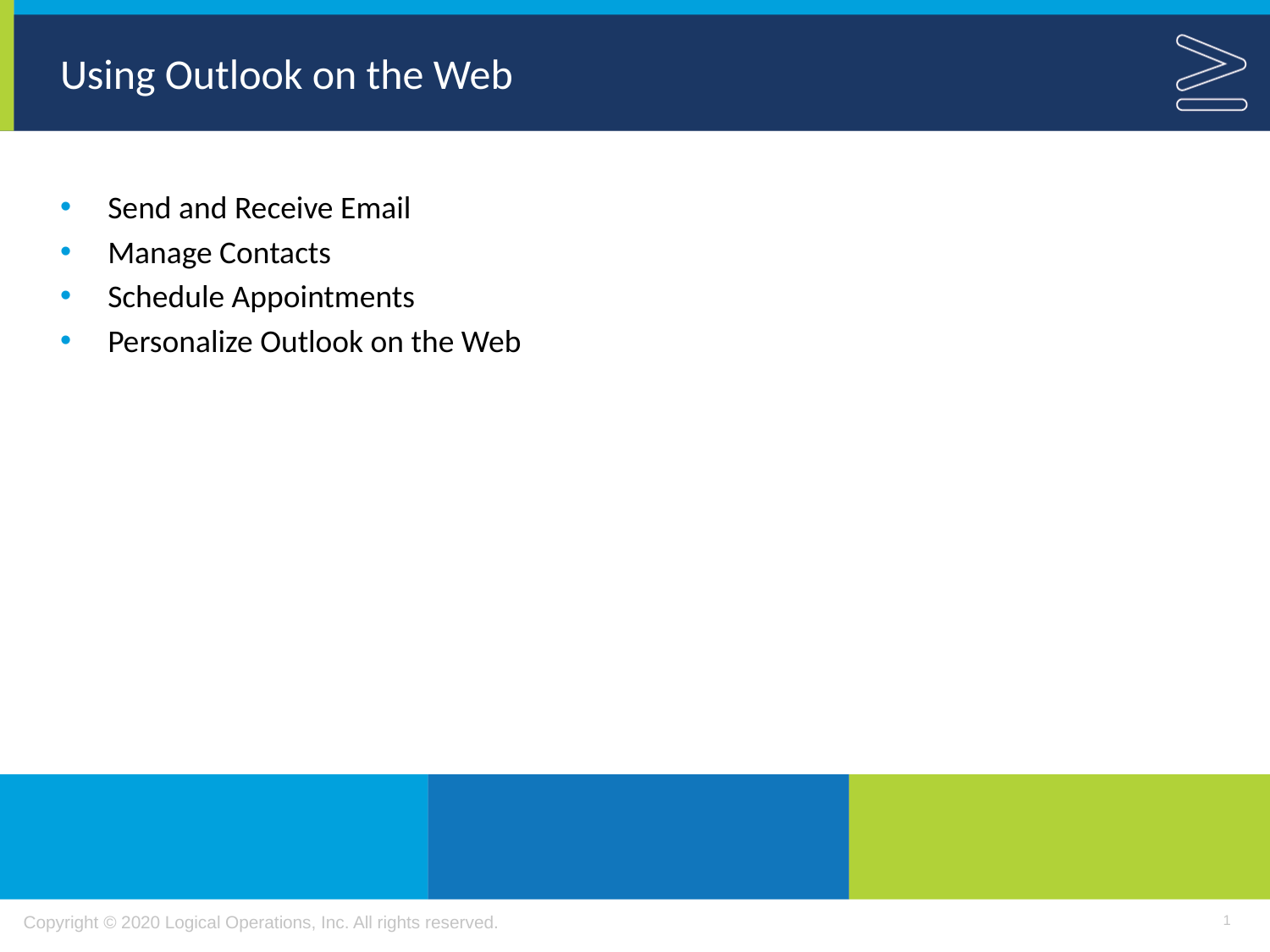

# Using Outlook on the Web
Send and Receive Email
Manage Contacts
Schedule Appointments
Personalize Outlook on the Web

1